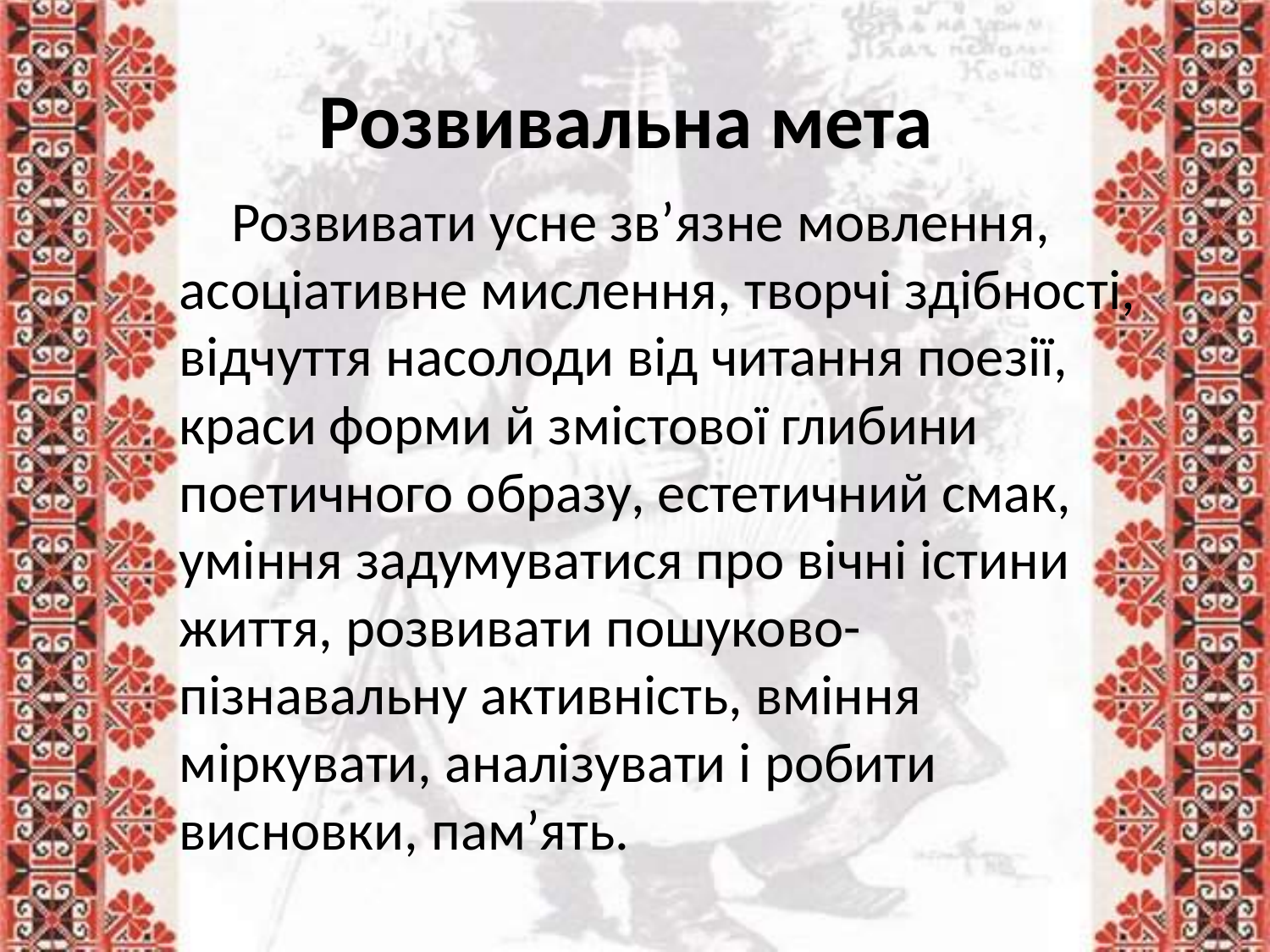

# Розвивальна мета
Розвивати усне зв’язне мовлення, асоціативне мислення, творчі здібності, відчуття насолоди від читання поезії, краси форми й змістової глибини поетичного образу, естетичний смак, уміння задумуватися про вічні істини життя, розвивати пошуково-пізнавальну активність, вміння міркувати, аналізувати і робити висновки, пам’ять.